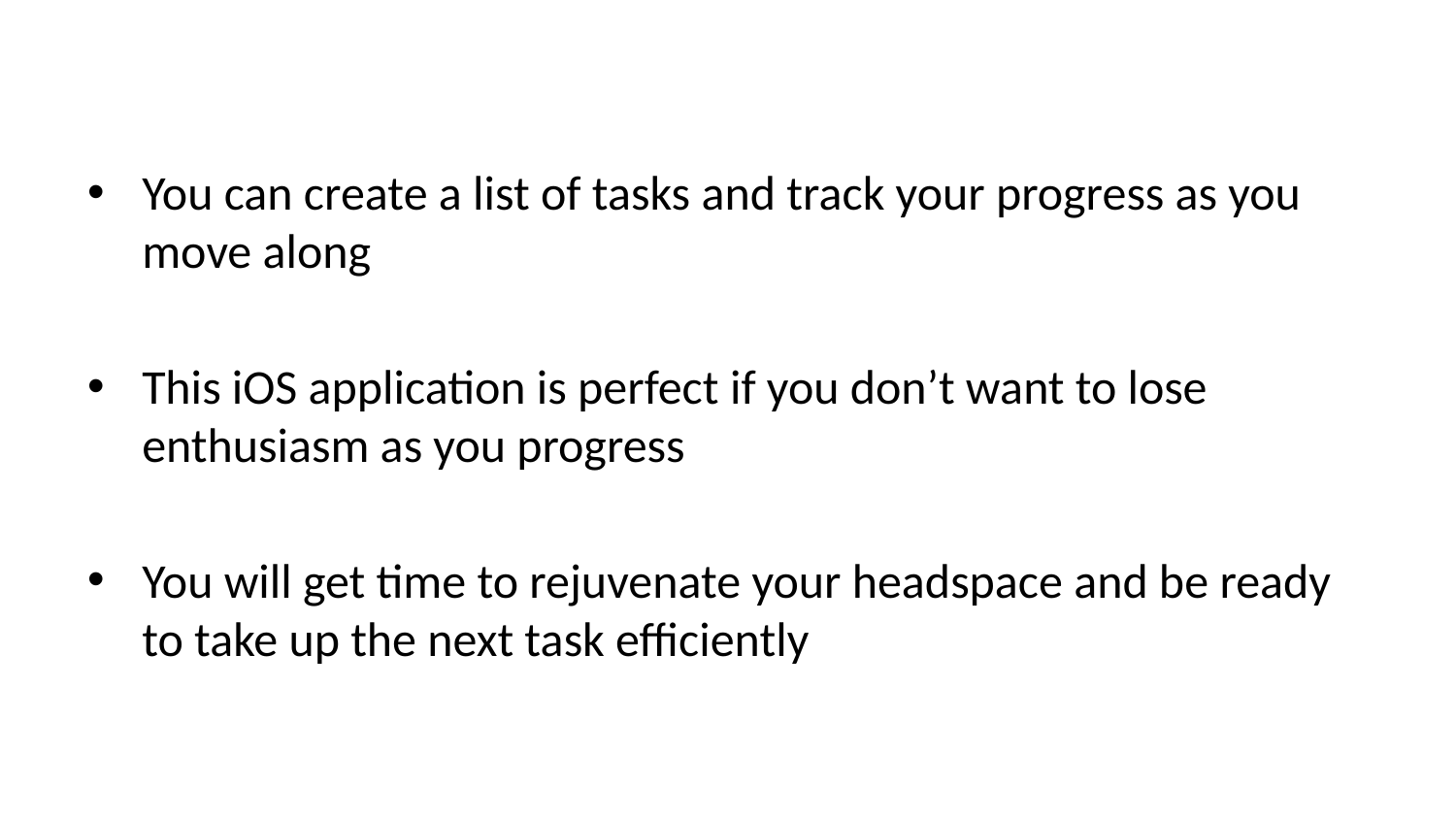

You can create a list of tasks and track your progress as you move along

This iOS application is perfect if you don’t want to lose enthusiasm as you progress

You will get time to rejuvenate your headspace and be ready to take up the next task efficiently